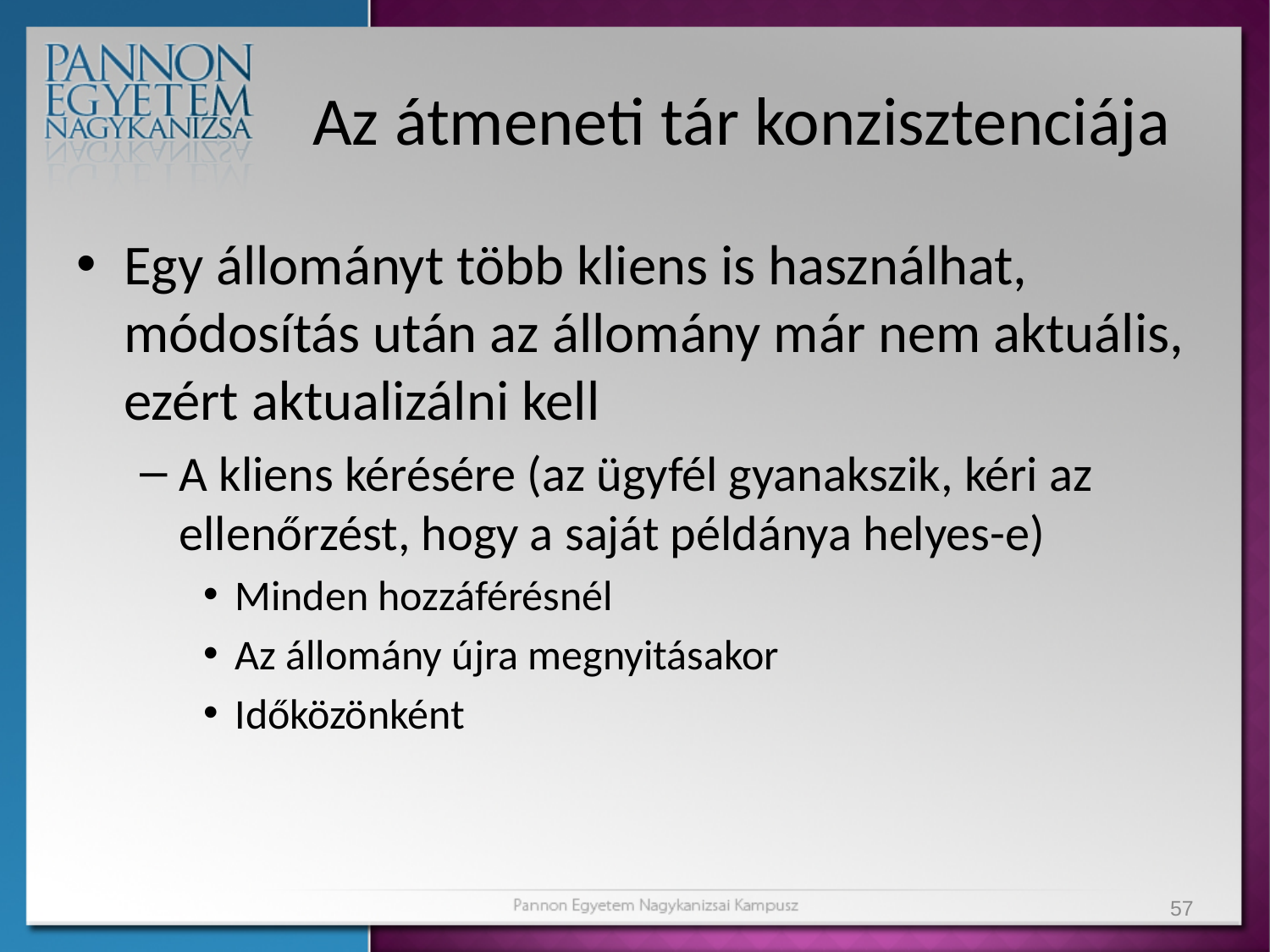

# Az átmeneti tár konzisztenciája
Egy állományt több kliens is használhat, módosítás után az állomány már nem aktuális, ezért aktualizálni kell
A kliens kérésére (az ügyfél gyanakszik, kéri az ellenőrzést, hogy a saját példánya helyes-e)
Minden hozzáférésnél
Az állomány újra megnyitásakor
Időközönként
57